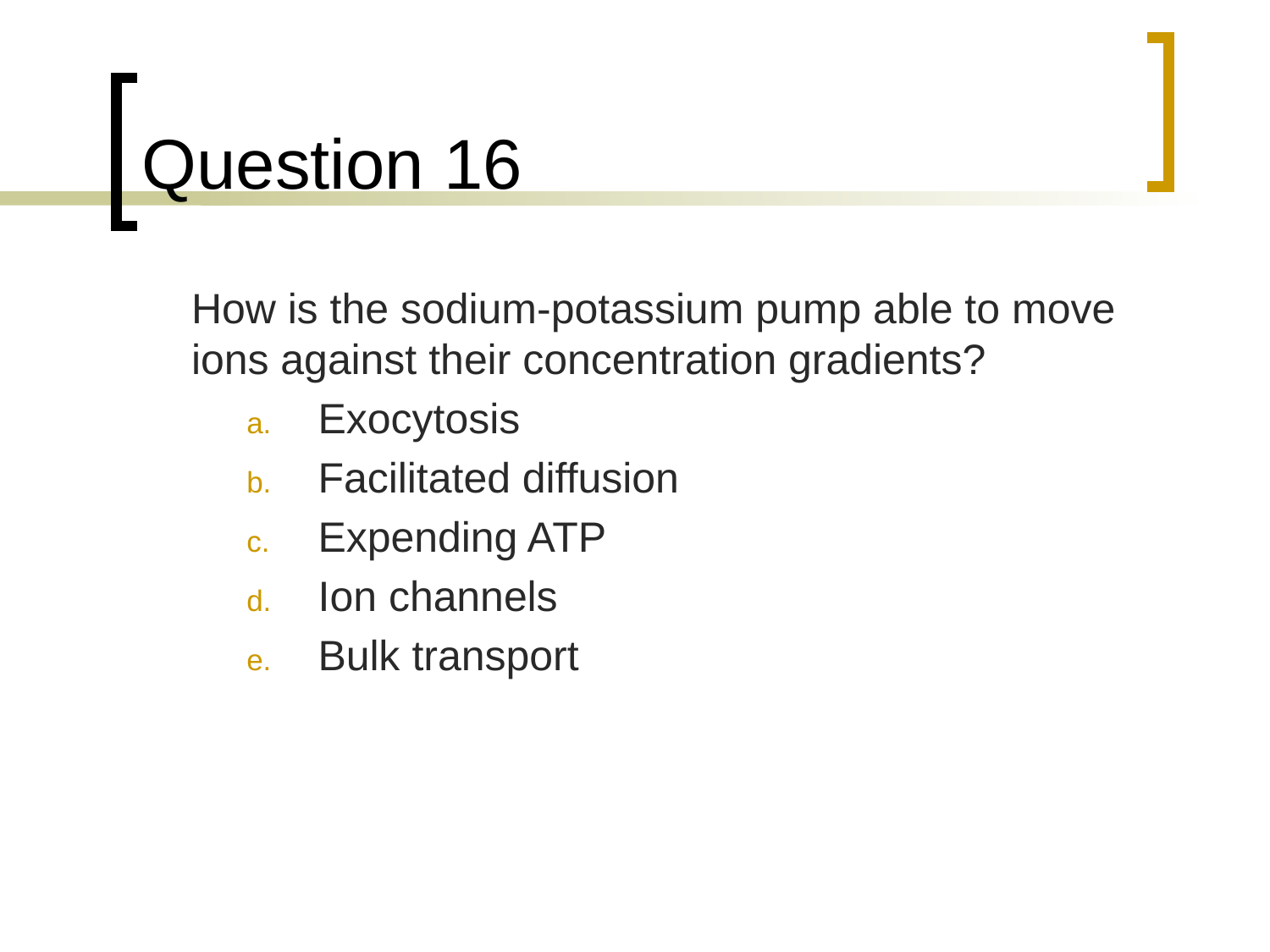

# Question 16
	How is the sodium-potassium pump able to move ions against their concentration gradients?
Exocytosis
Facilitated diffusion
Expending ATP
Ion channels
Bulk transport